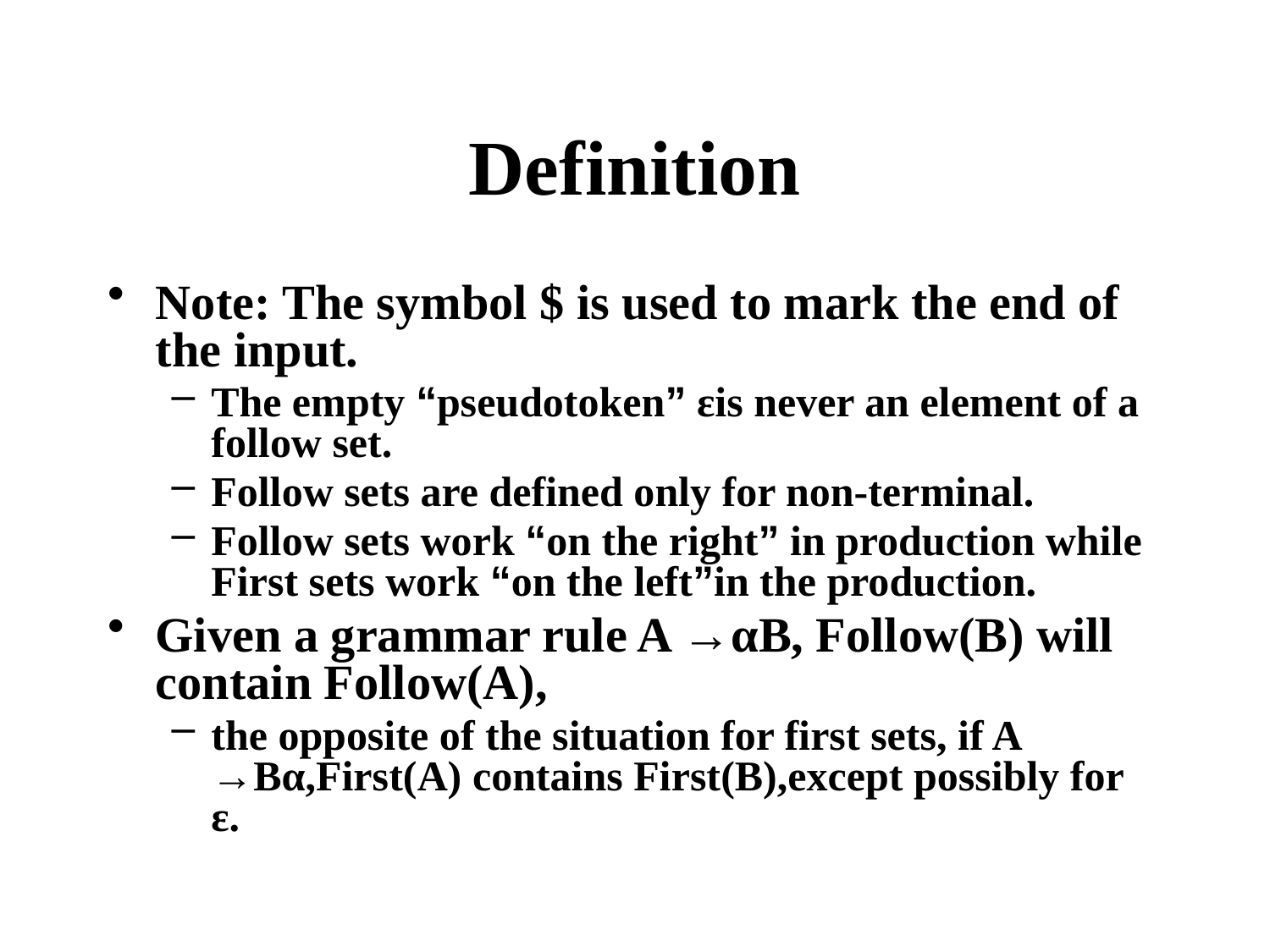

# Definition
Note: The symbol $ is used to mark the end of the input.
The empty “pseudotoken” εis never an element of a follow set.
Follow sets are defined only for non-terminal.
Follow sets work “on the right” in production while First sets work “on the left”in the production.
Given a grammar rule A →αB, Follow(B) will contain Follow(A),
the opposite of the situation for first sets, if A →Bα,First(A) contains First(B),except possibly for ε.